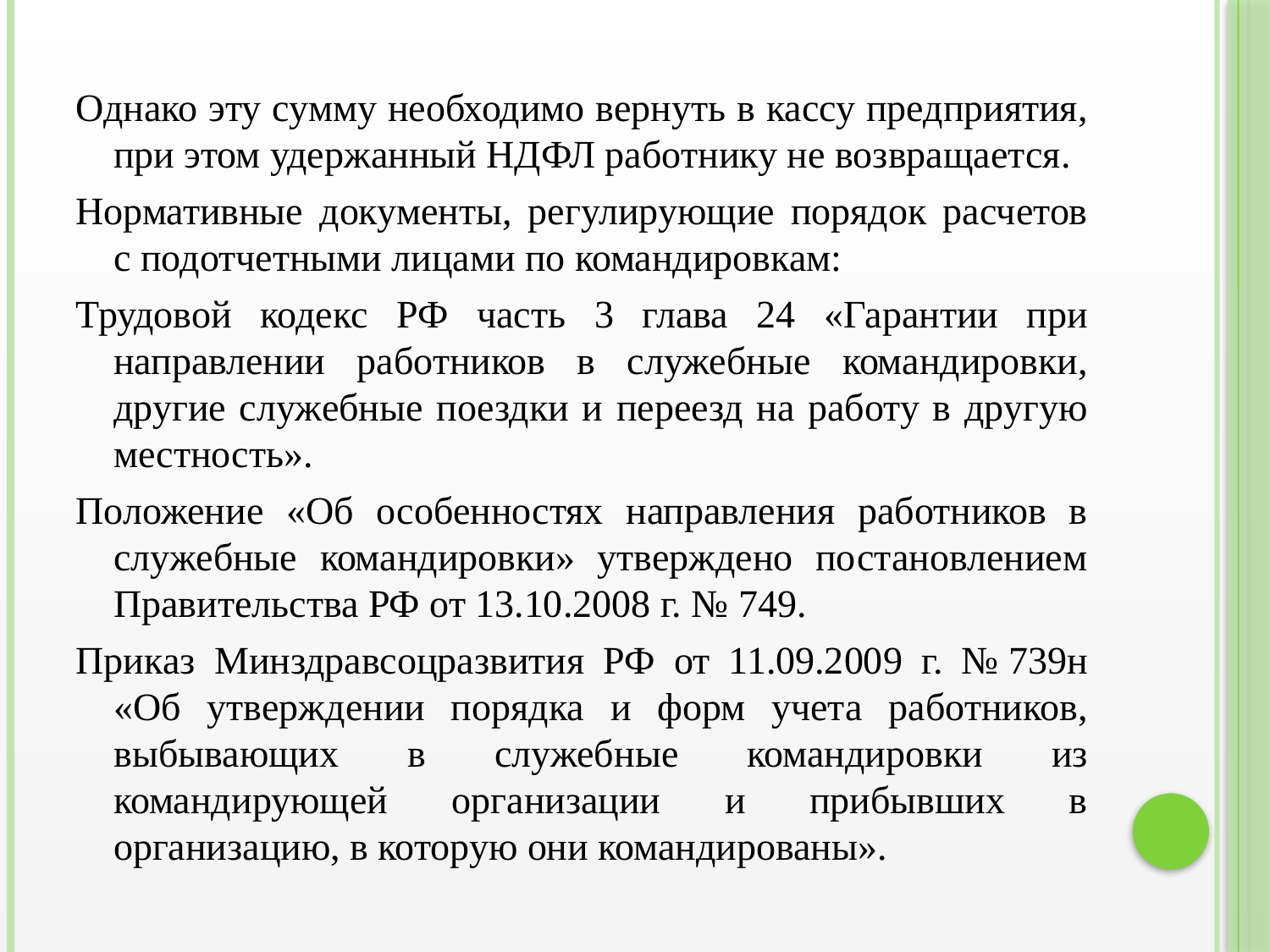

Однако эту сумму необходимо вернуть в кассу предприятия, при этом удержанный НДФЛ работнику не возвращается.
Нормативные документы, регулирующие порядок расчетов с подотчетными лицами по командировкам:
Трудовой кодекс РФ часть 3 глава 24 «Гарантии при направлении работников в служебные командировки, другие служебные поездки и переезд на работу в другую местность».
Положение «Об особенностях направления работников в служебные командировки» утверждено постановлением Правительства РФ от 13.10.2008 г. № 749.
Приказ Минздравсоцразвития РФ от 11.09.2009 г. № 739н «Об утверждении порядка и форм учета работников, выбывающих в служебные командировки из командирующей организации и прибывших в организацию, в которую они командированы».